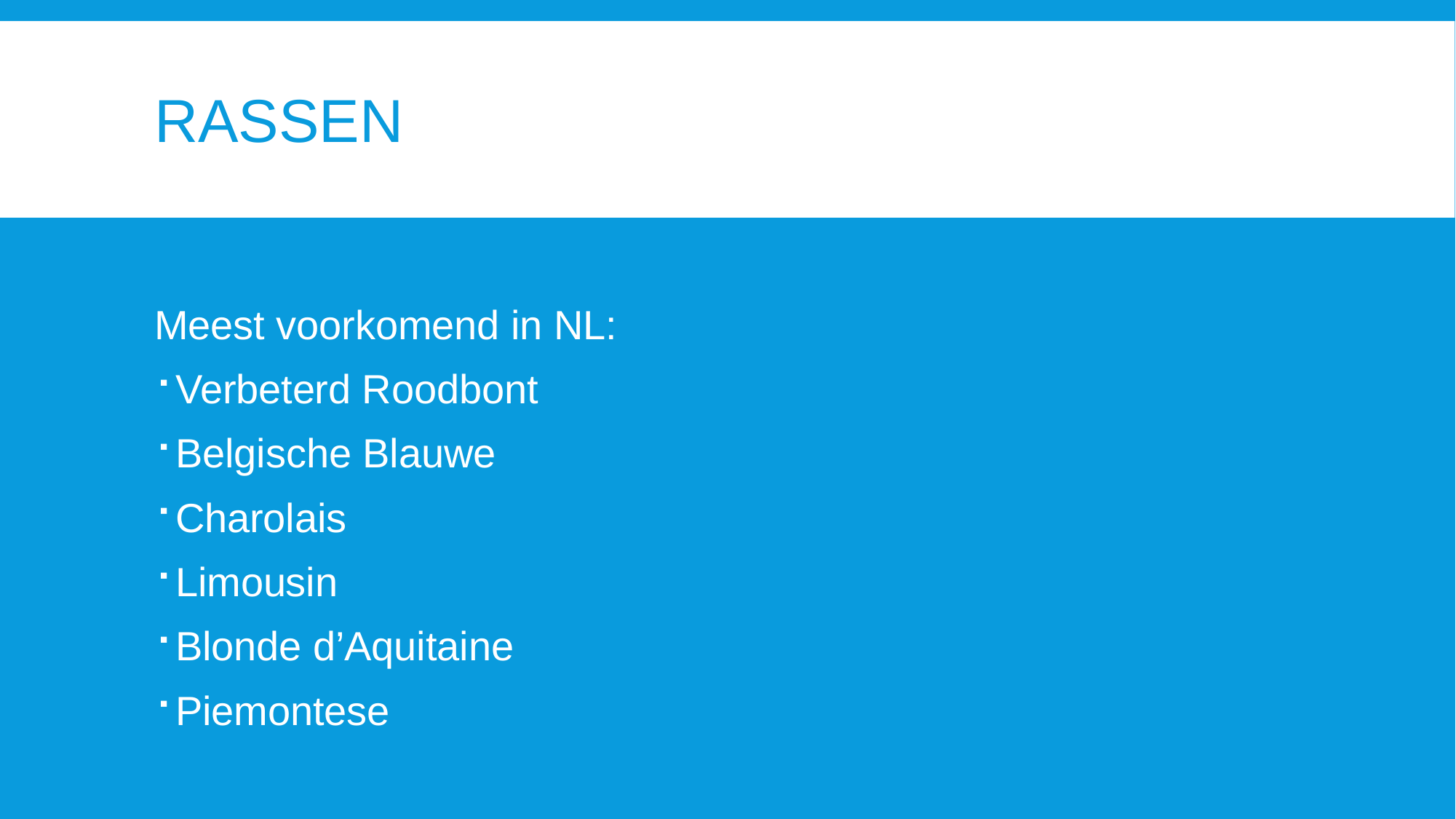

# Rassen

Meest voorkomend in NL:
Verbeterd Roodbont
Belgische Blauwe
Charolais
Limousin
Blonde d’Aquitaine
Piemontese